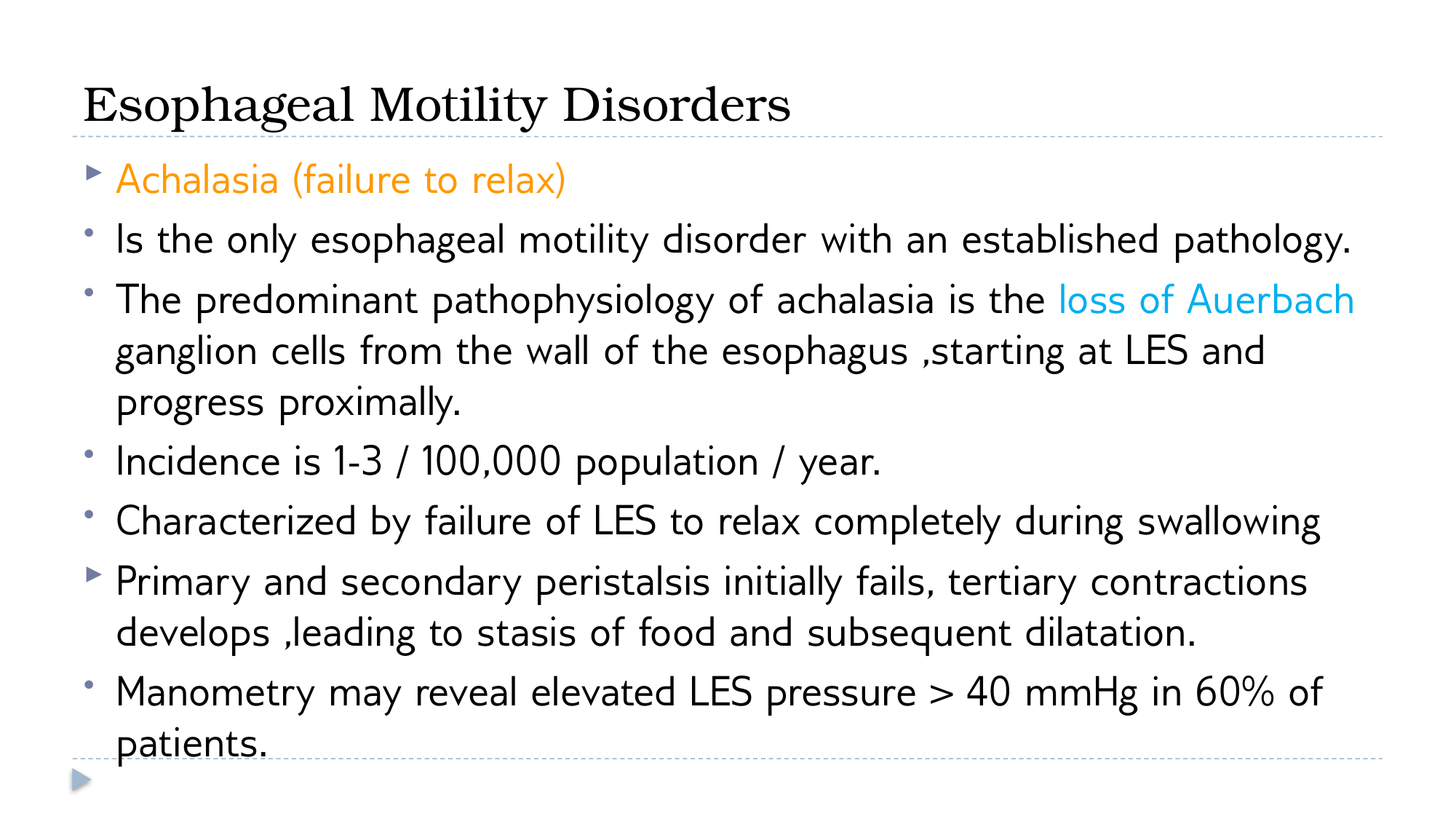

# Esophageal Motility Disorders
Achalasia (failure to relax)
Is the only esophageal motility disorder with an established pathology.
The predominant pathophysiology of achalasia is the loss of Auerbach ganglion cells from the wall of the esophagus ,starting at LES and progress proximally.
Incidence is 1-3 / 100,000 population / year.
Characterized by failure of LES to relax completely during swallowing
Primary and secondary peristalsis initially fails, tertiary contractions develops ,leading to stasis of food and subsequent dilatation.
Manometry may reveal elevated LES pressure > 40 mmHg in 60% of patients.